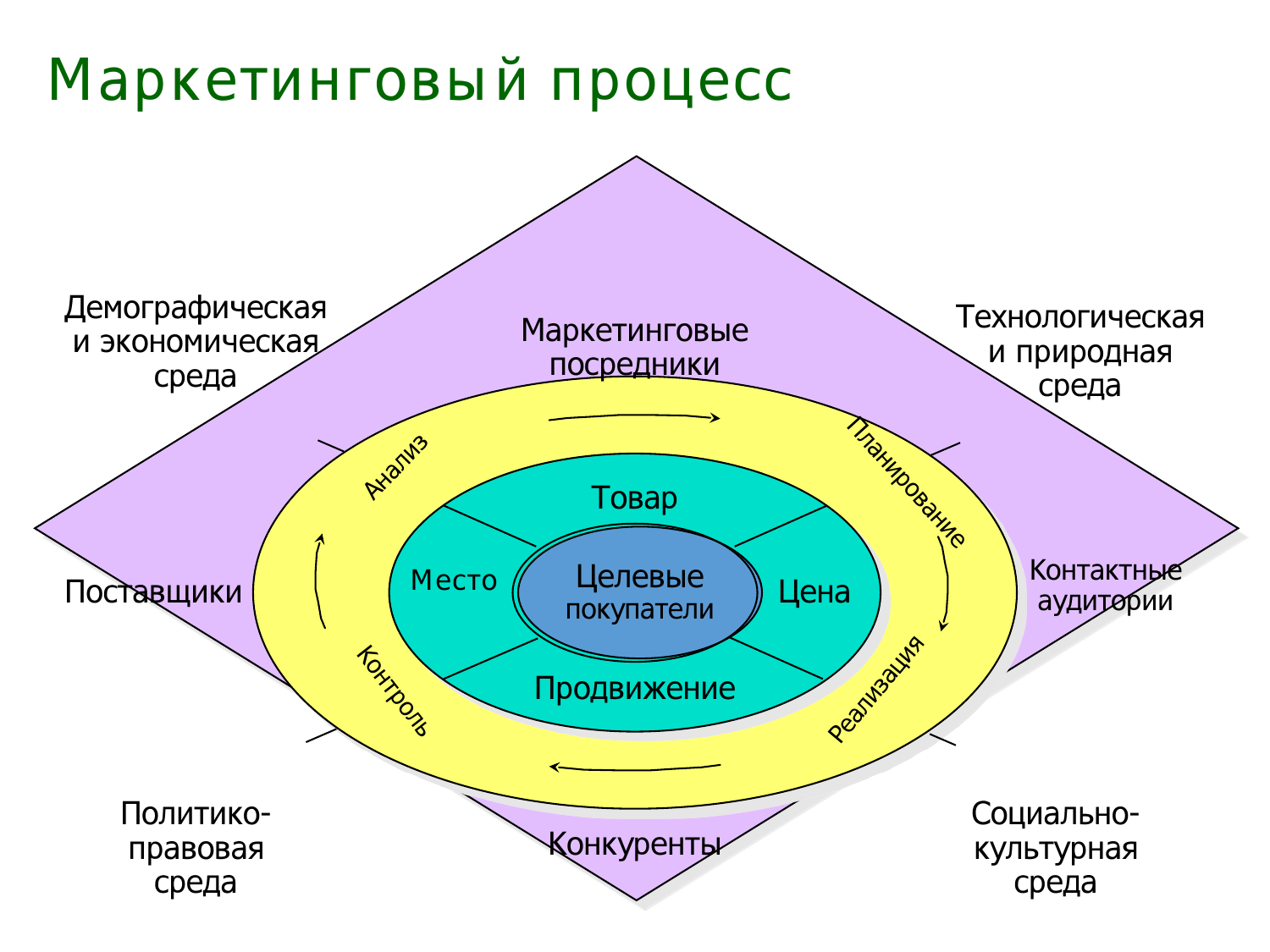

# Маркетинговый процесс

Демографическая и экономическая среда
Технологическая и природная среда
Маркетинговые посредники

Анализ

Планирование
Товар

Целевые покупатели

Контактные аудитории
Место

Поставщики
Цена

Реализация
Продвижение
Контроль

Политико-правовая среда
Социально-культурная среда
Конкуренты